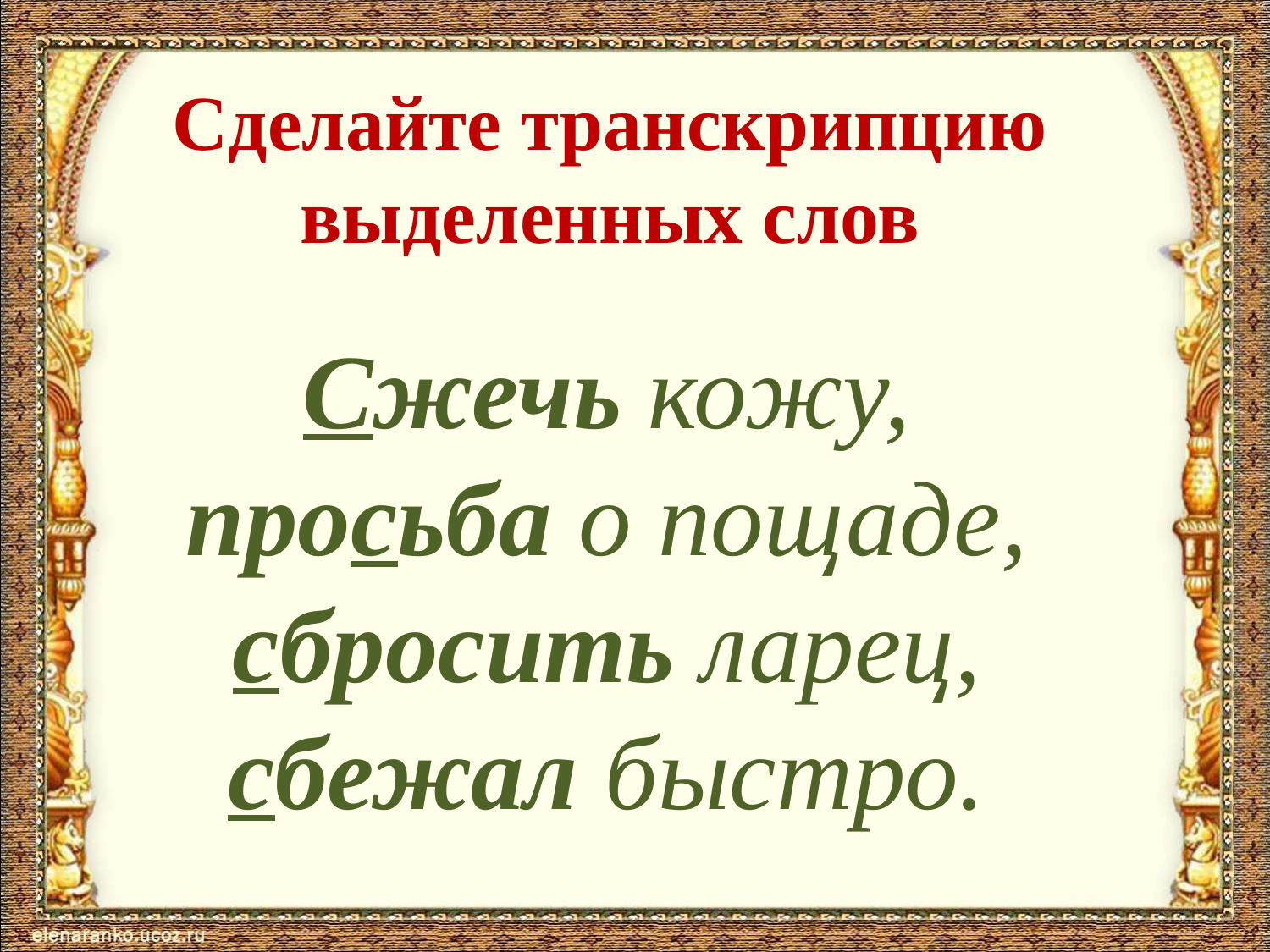

Сделайте транскрипцию выделенных слов
Сжечь кожу,
просьба о пощаде,
сбросить ларец,
сбежал быстро.